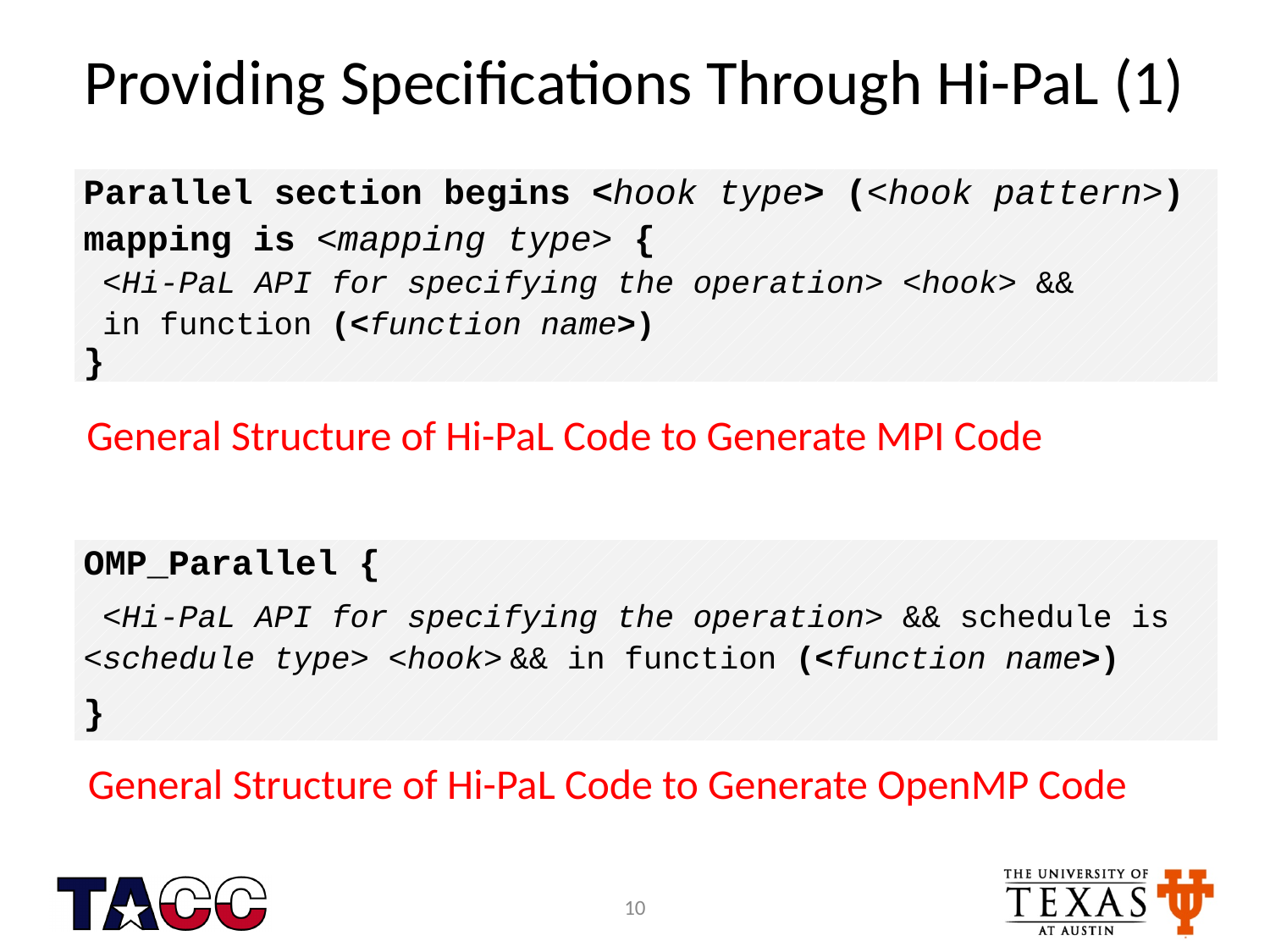

# Providing Specifications Through Hi-PaL (1)
| Parallel section begins <hook type> (<hook pattern>) mapping is <mapping type> { <Hi-PaL API for specifying the operation> <hook> && in function (<function name>) } |
| --- |
General Structure of Hi-PaL Code to Generate MPI Code
| OMP\_Parallel { <Hi-PaL API for specifying the operation> && schedule is <schedule type> <hook> && in function (<function name>) } |
| --- |
General Structure of Hi-PaL Code to Generate OpenMP Code
10